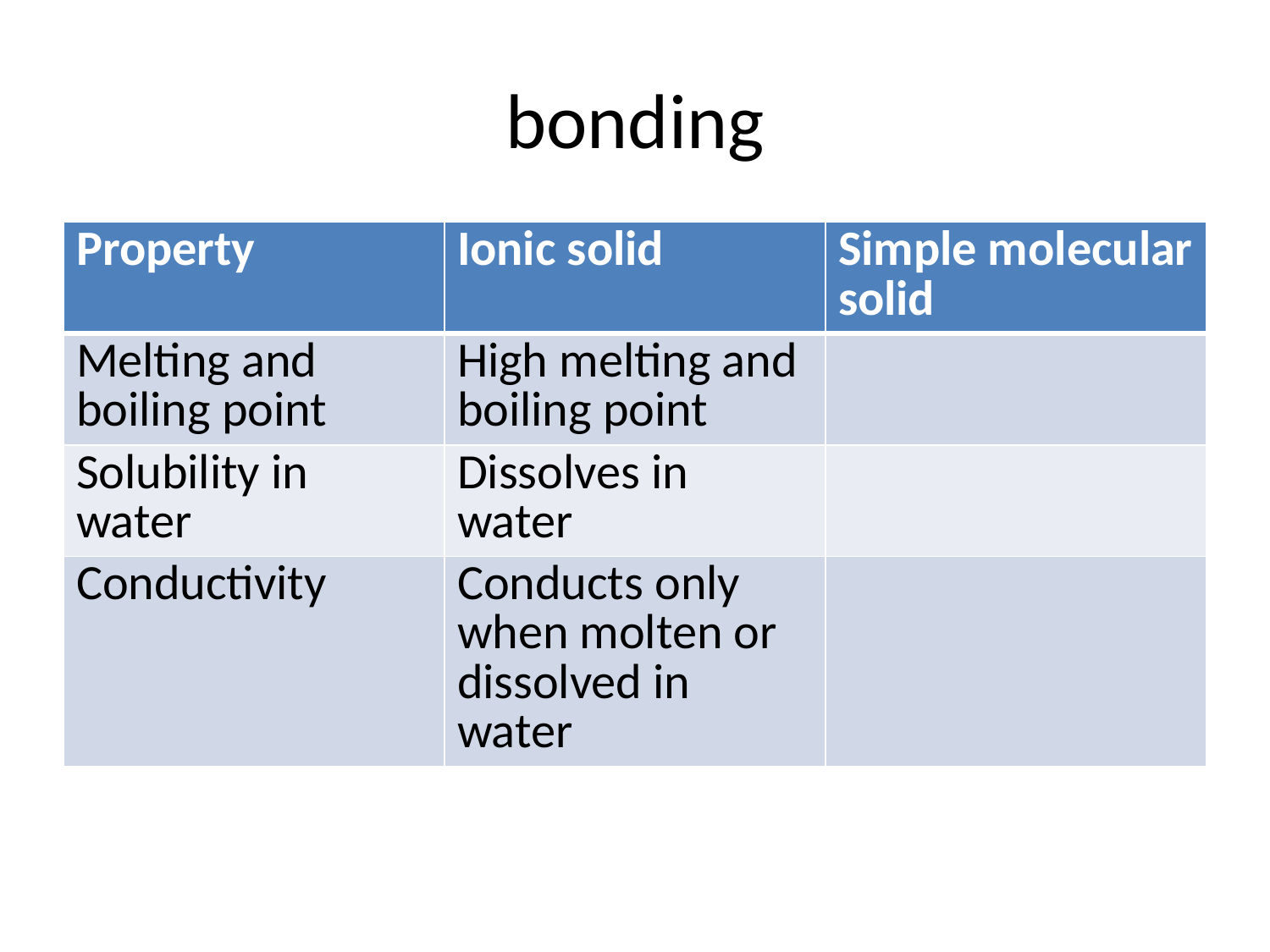

# bonding
| Property | Ionic solid | Simple molecular solid |
| --- | --- | --- |
| Melting and boiling point | High melting and boiling point |  |
| Solubility in water | Dissolves in water |  |
| Conductivity | Conducts only when molten or dissolved in water |  |